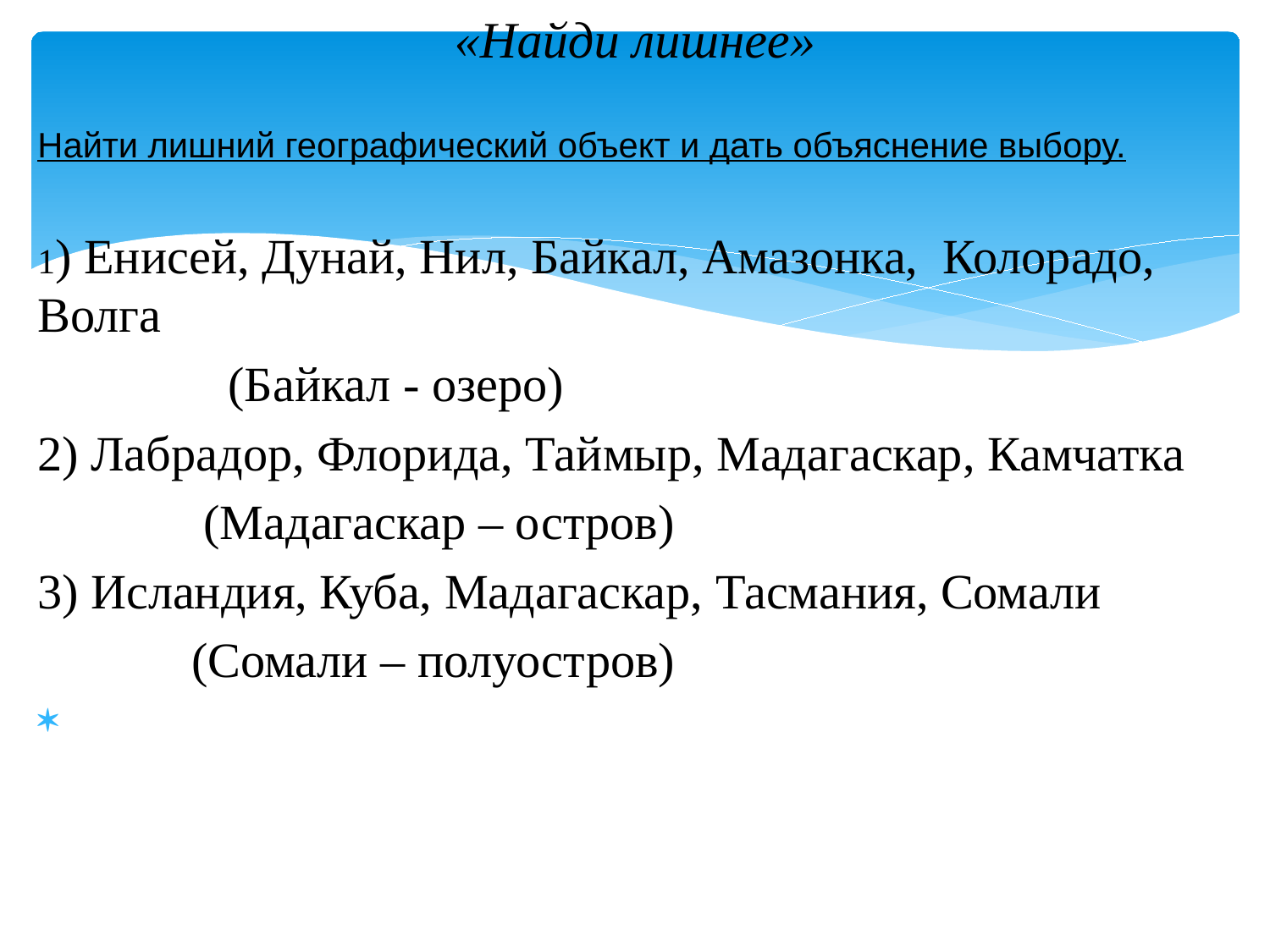

# «Найди лишнее»
Найти лишний географический объект и дать объяснение выбору.

1) Енисей, Дунай, Нил, Байкал, Амазонка,  Колорадо, Волга
               (Байкал - озеро)
2) Лабрадор, Флорида, Таймыр, Мадагаскар, Камчатка
             (Мадагаскар – остров)
3) Исландия, Куба, Мадагаскар, Тасмания, Сомали
            (Сомали – полуостров)